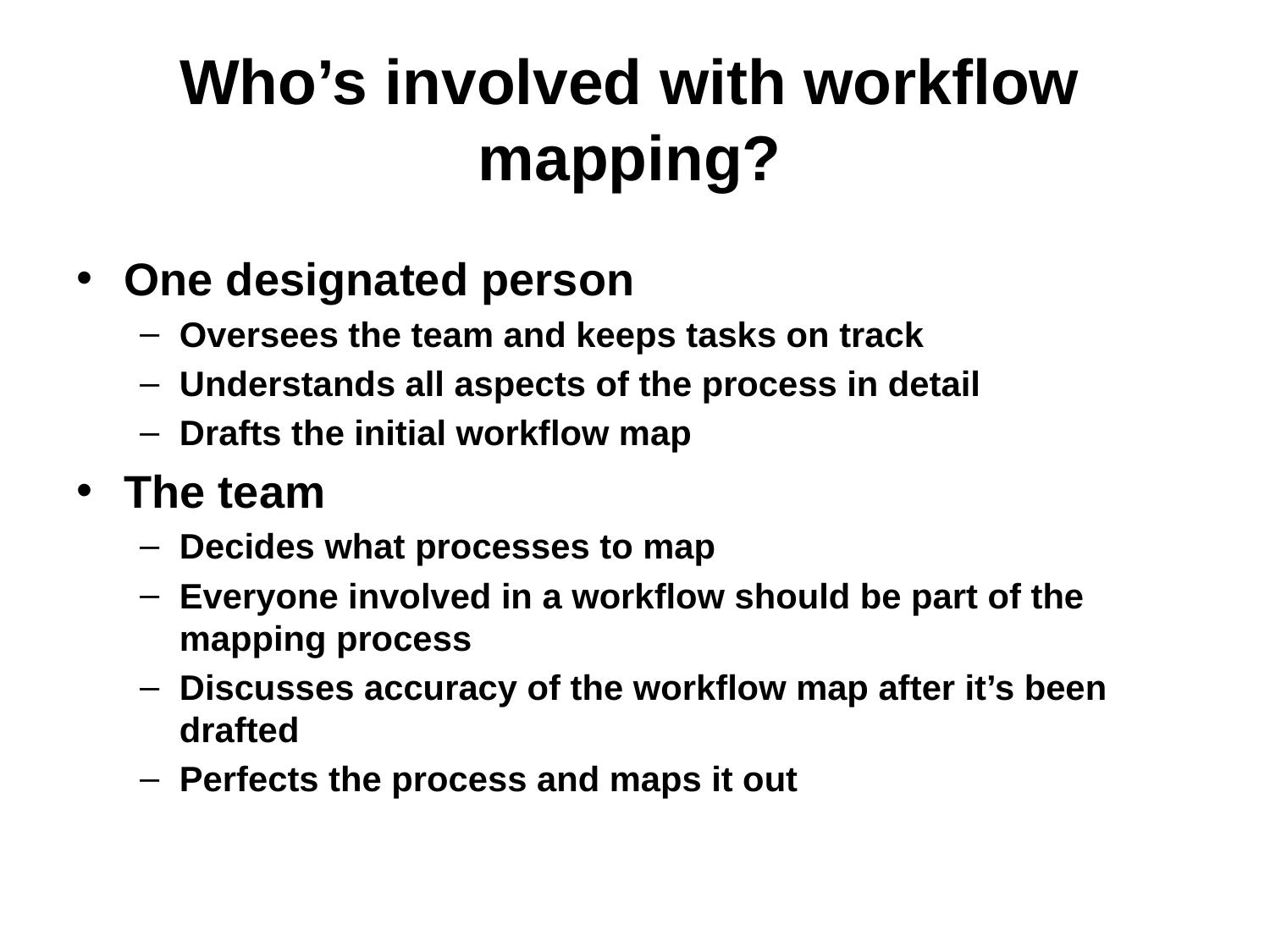

# Who’s involved with workflow mapping?
One designated person
Oversees the team and keeps tasks on track
Understands all aspects of the process in detail
Drafts the initial workflow map
The team
Decides what processes to map
Everyone involved in a workflow should be part of the mapping process
Discusses accuracy of the workflow map after it’s been drafted
Perfects the process and maps it out